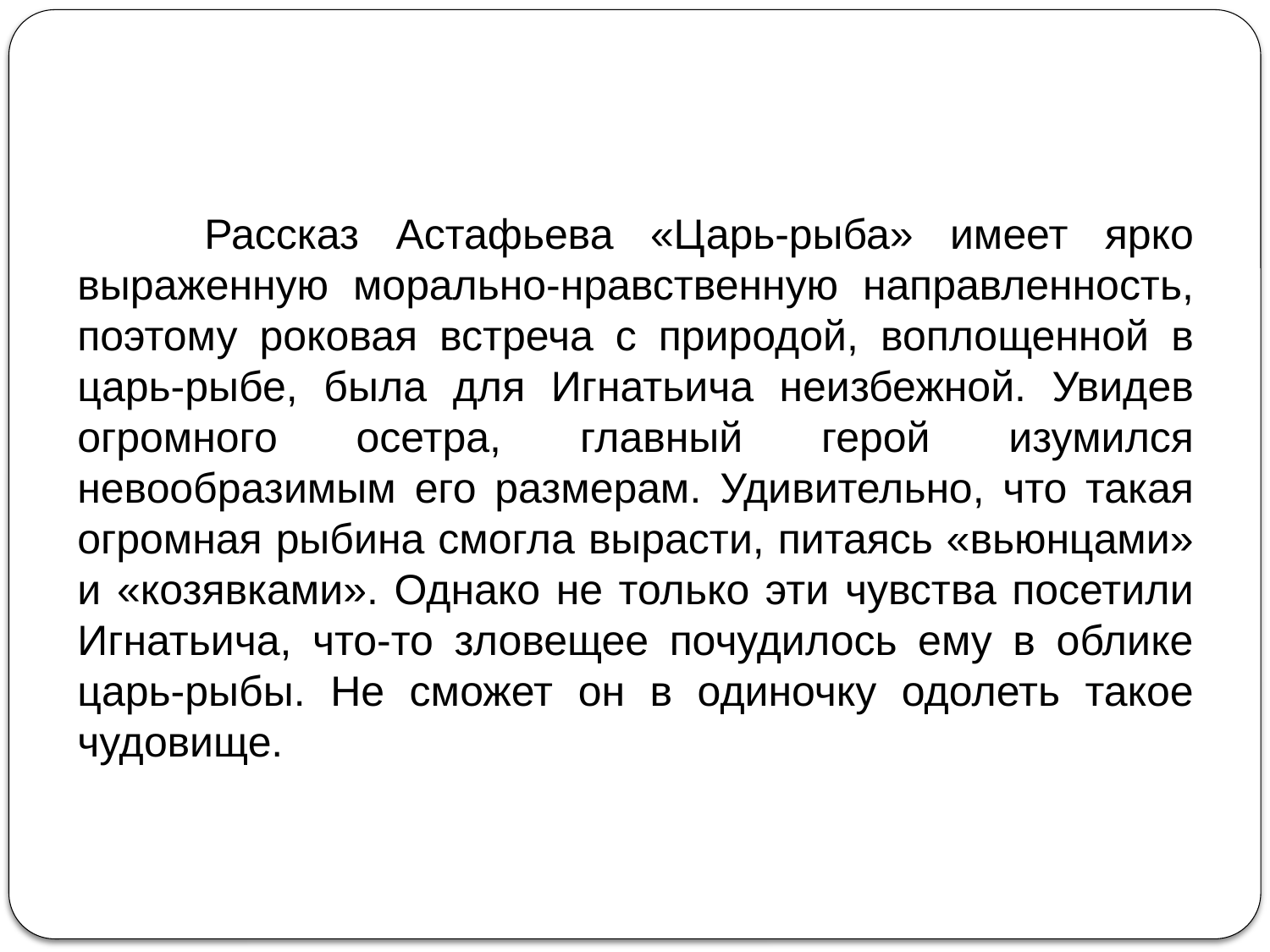

#
	Рассказ Астафьева «Царь-рыба» имеет ярко выраженную морально-нравственную направленность, поэтому роковая встреча с природой, воплощенной в царь-рыбе, была для Игнатьича неизбежной. Увидев огромного осетра, главный герой изумился невообразимым его размерам. Удивительно, что такая огромная рыбина смогла вырасти, питаясь «вьюнцами» и «козявками». Однако не только эти чувства посетили Игнатьича, что-то зловещее почудилось ему в облике царь-рыбы. Не сможет он в одиночку одолеть такое чудовище.